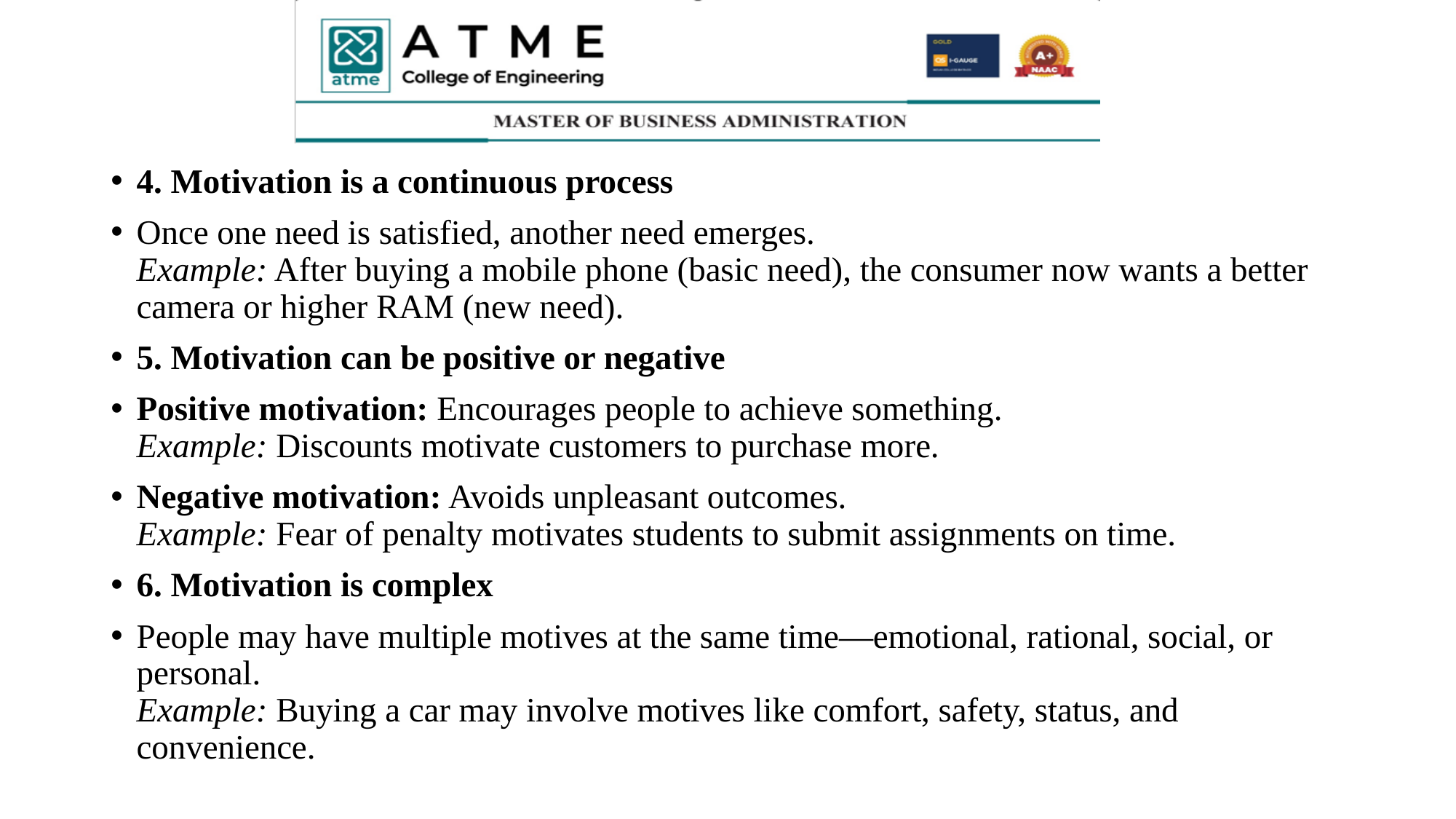

#
4. Motivation is a continuous process
Once one need is satisfied, another need emerges.
Example: After buying a mobile phone (basic need), the consumer now wants a better camera or higher RAM (new need).
5. Motivation can be positive or negative
Positive motivation: Encourages people to achieve something.
Example: Discounts motivate customers to purchase more.
Negative motivation: Avoids unpleasant outcomes.
Example: Fear of penalty motivates students to submit assignments on time.
6. Motivation is complex
People may have multiple motives at the same time—emotional, rational, social, or personal.
Example: Buying a car may involve motives like comfort, safety, status, and convenience.